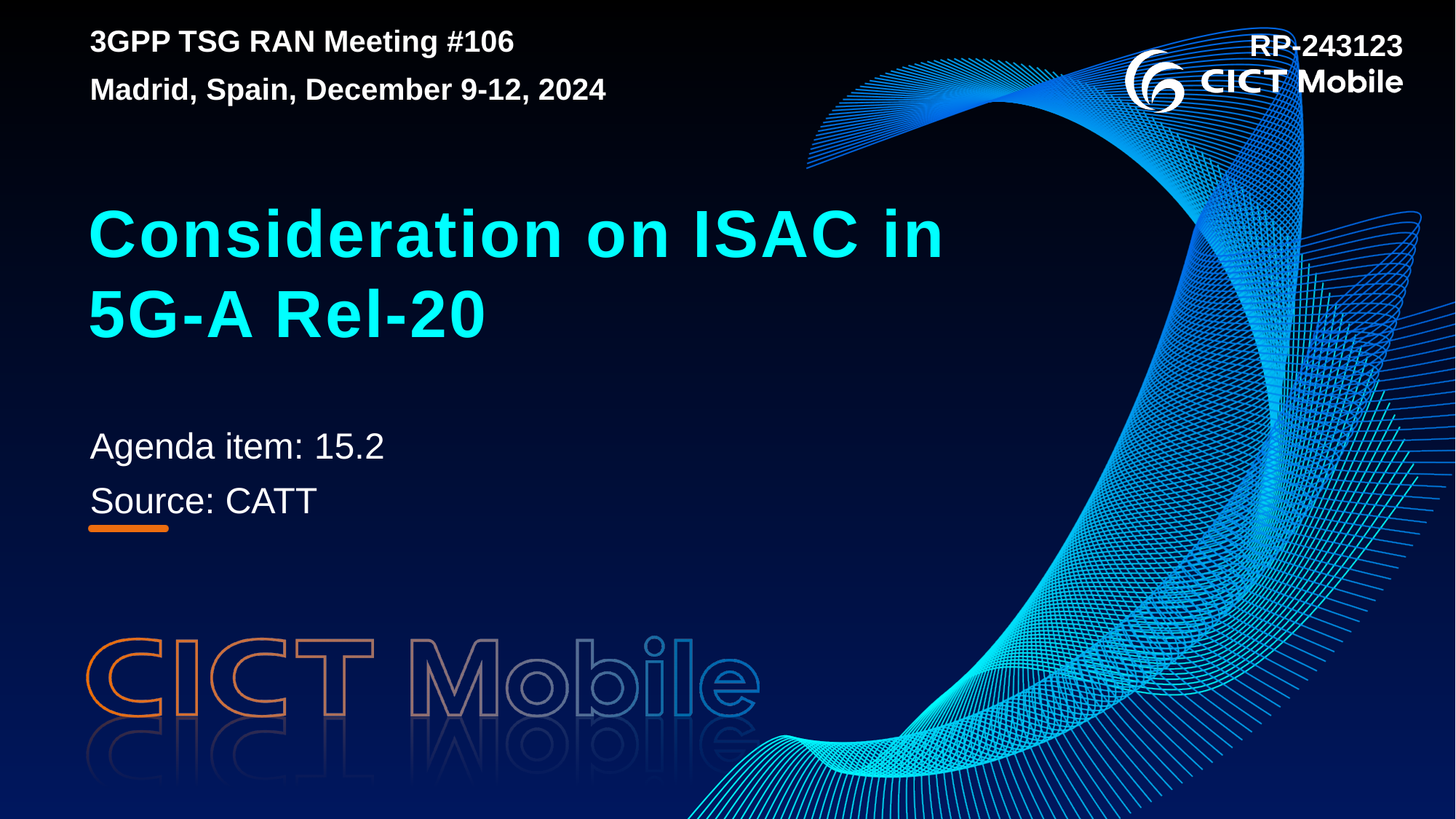

3GPP TSG RAN Meeting #106
Madrid, Spain, December 9-12, 2024
RP-243123
# Consideration on ISAC in 5G-A Rel-20
Agenda item: 15.2
Source: CATT